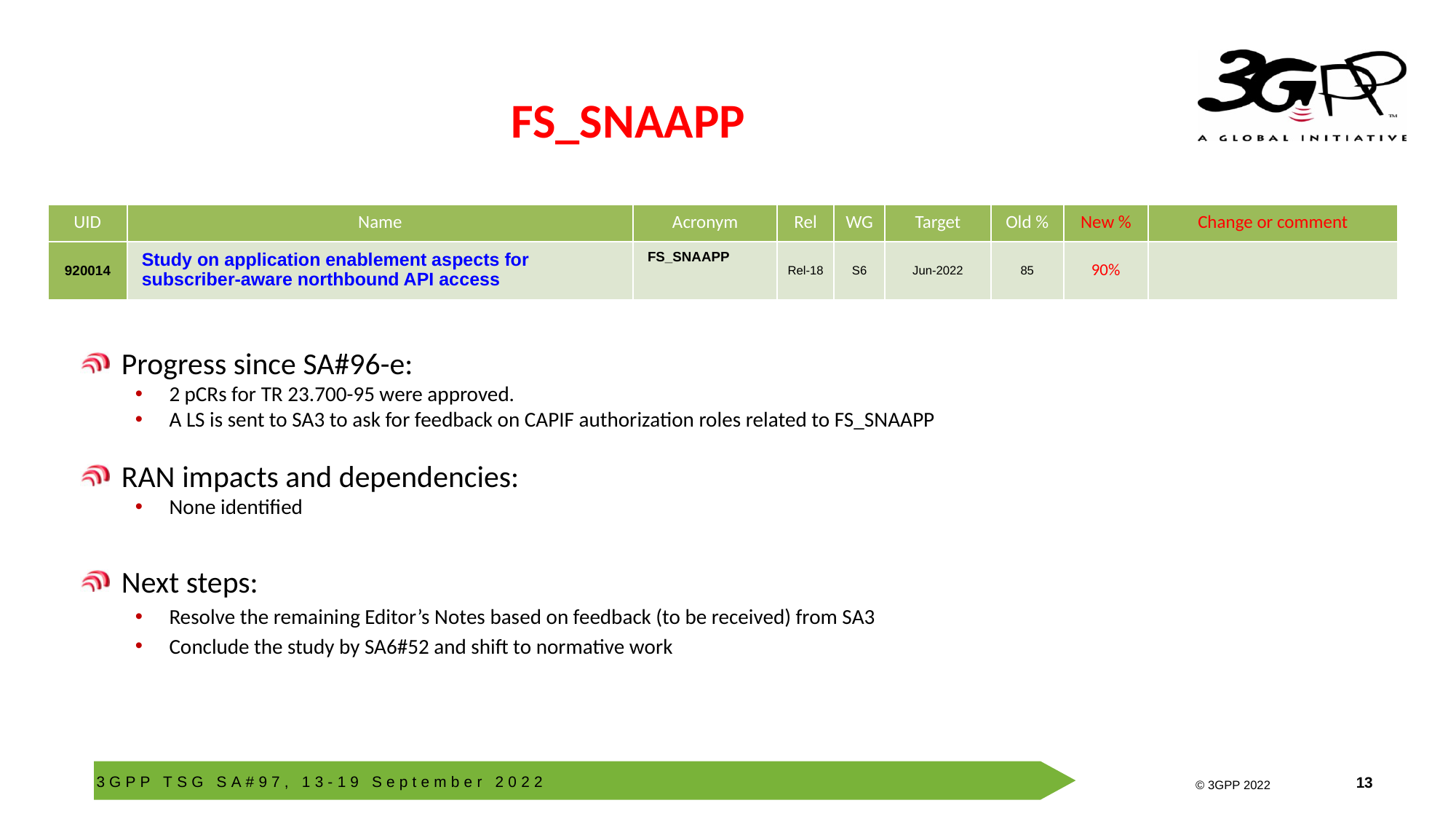

# FS_SNAAPP
| UID | Name | Acronym | Rel | WG | Target | Old % | New % | Change or comment |
| --- | --- | --- | --- | --- | --- | --- | --- | --- |
| 920014 | Study on application enablement aspects for subscriber-aware northbound API access | FS\_SNAAPP | Rel-18 | S6 | Jun-2022 | 85 | 90% |  |
Progress since SA#96-e:
2 pCRs for TR 23.700-95 were approved.
A LS is sent to SA3 to ask for feedback on CAPIF authorization roles related to FS_SNAAPP

RAN impacts and dependencies:
None identified

Next steps:
Resolve the remaining Editor’s Notes based on feedback (to be received) from SA3
Conclude the study by SA6#52 and shift to normative work